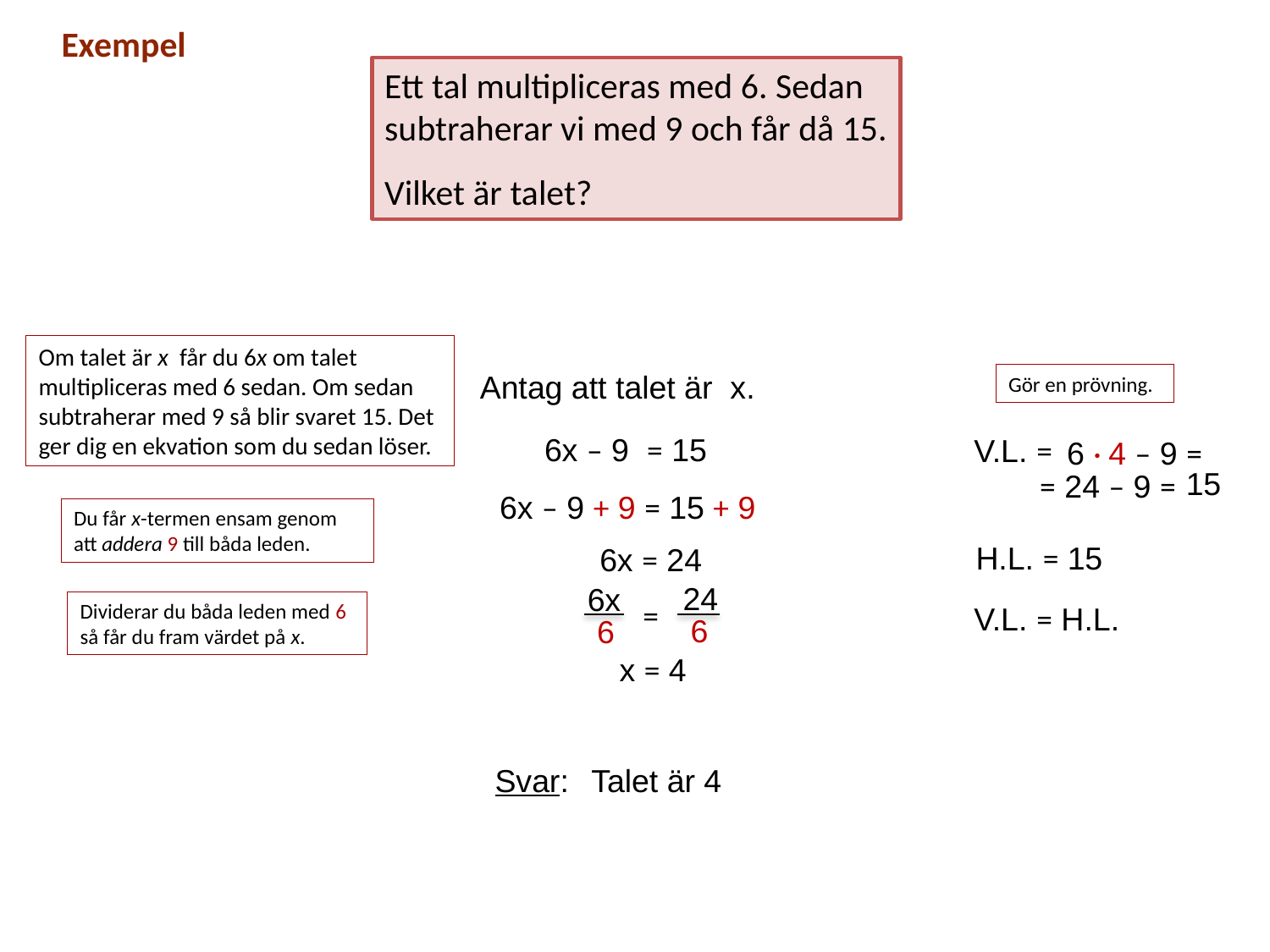

Exempel
Ett tal multipliceras med 6. Sedan subtraherar vi med 9 och får då 15.

Vilket är talet?
Om talet är x  får du 6x om talet multipliceras med 6 sedan. Om sedan subtraherar med 9 så blir svaret 15. Det ger dig en ekvation som du sedan löser.
Antag att talet är  x.
Gör en prövning.
6x – 9  = 15
V.L. =
6 · 4 – 9 =
15
= 24 – 9 =
6x – 9 + 9 = 15 + 9
Du får x-termen ensam genom att addera 9 till båda leden.
H.L. =
15
6x = 24
24
 6
6x
 6
=
Dividerar du båda leden med 6 så får du fram värdet på x.
V.L. = H.L.
x = 4
Svar:
Talet är 4